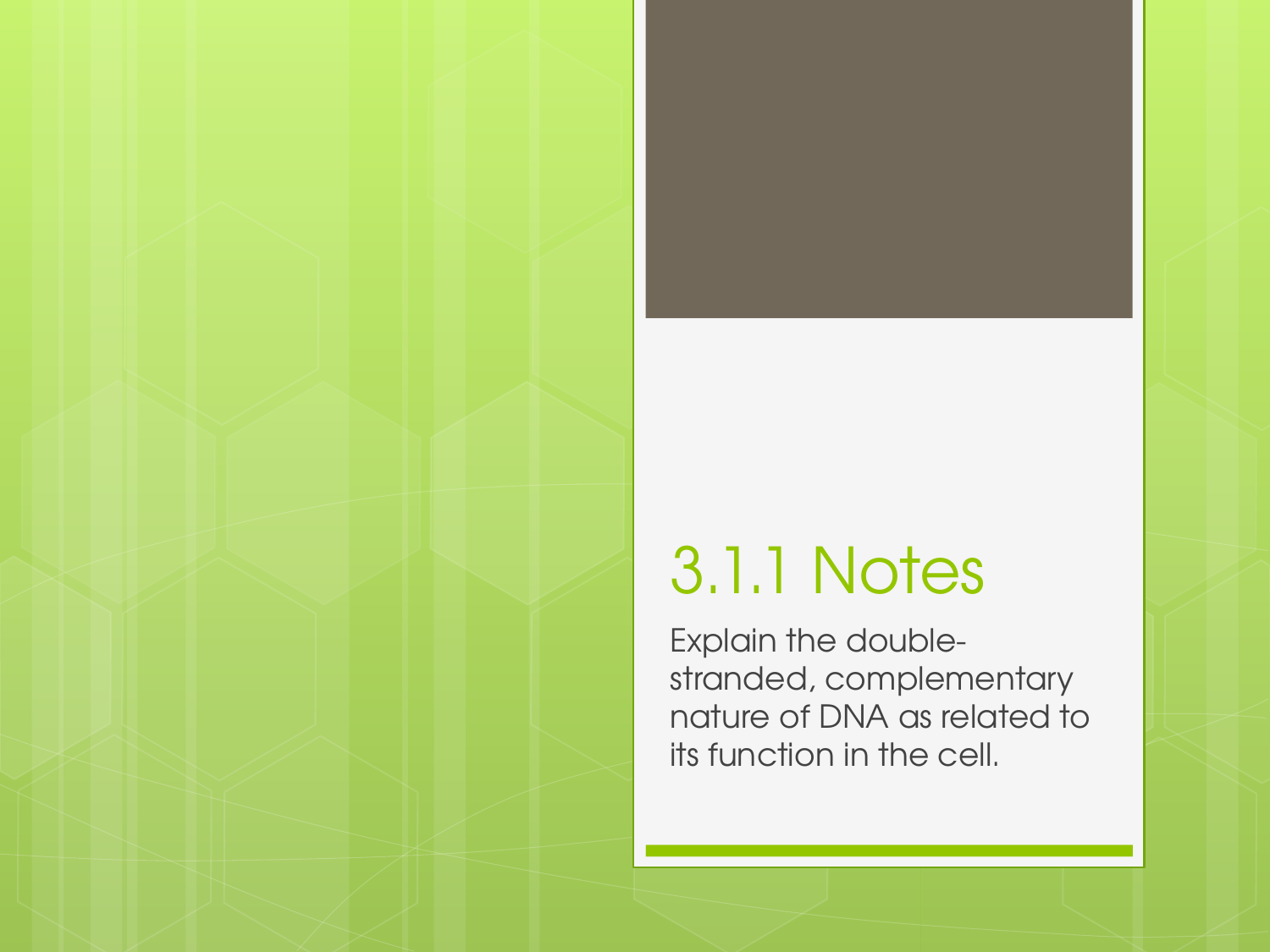

# 3.1.1 Notes
Explain the double-stranded, complementary nature of DNA as related to its function in the cell.